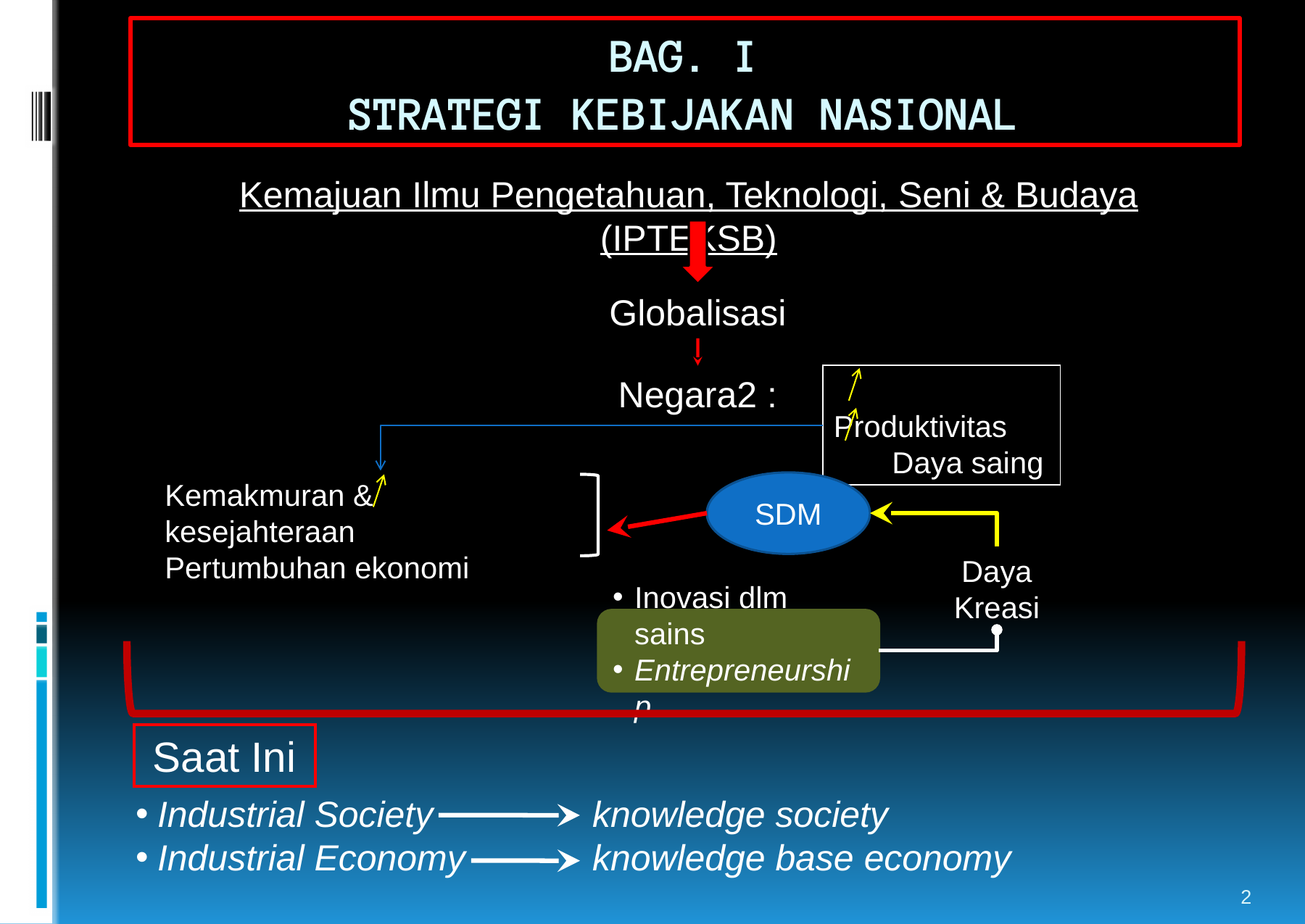

# BAG. I STRATEGI KEBIJAKAN NASIONAL

Kemajuan Ilmu Pengetahuan, Teknologi, Seni & Budaya (IPTEKSB)

Globalisasi
Negara2 :
       Produktivitas
       Daya saing
Kemakmuran &      kesejahteraan
Pertumbuhan ekonomi
SDM

Daya Kreasi
Inovasi dlm sains
Entrepreneurship
Saat Ini
Industrial Society		knowledge society
Industrial Economy		knowledge base economy
2